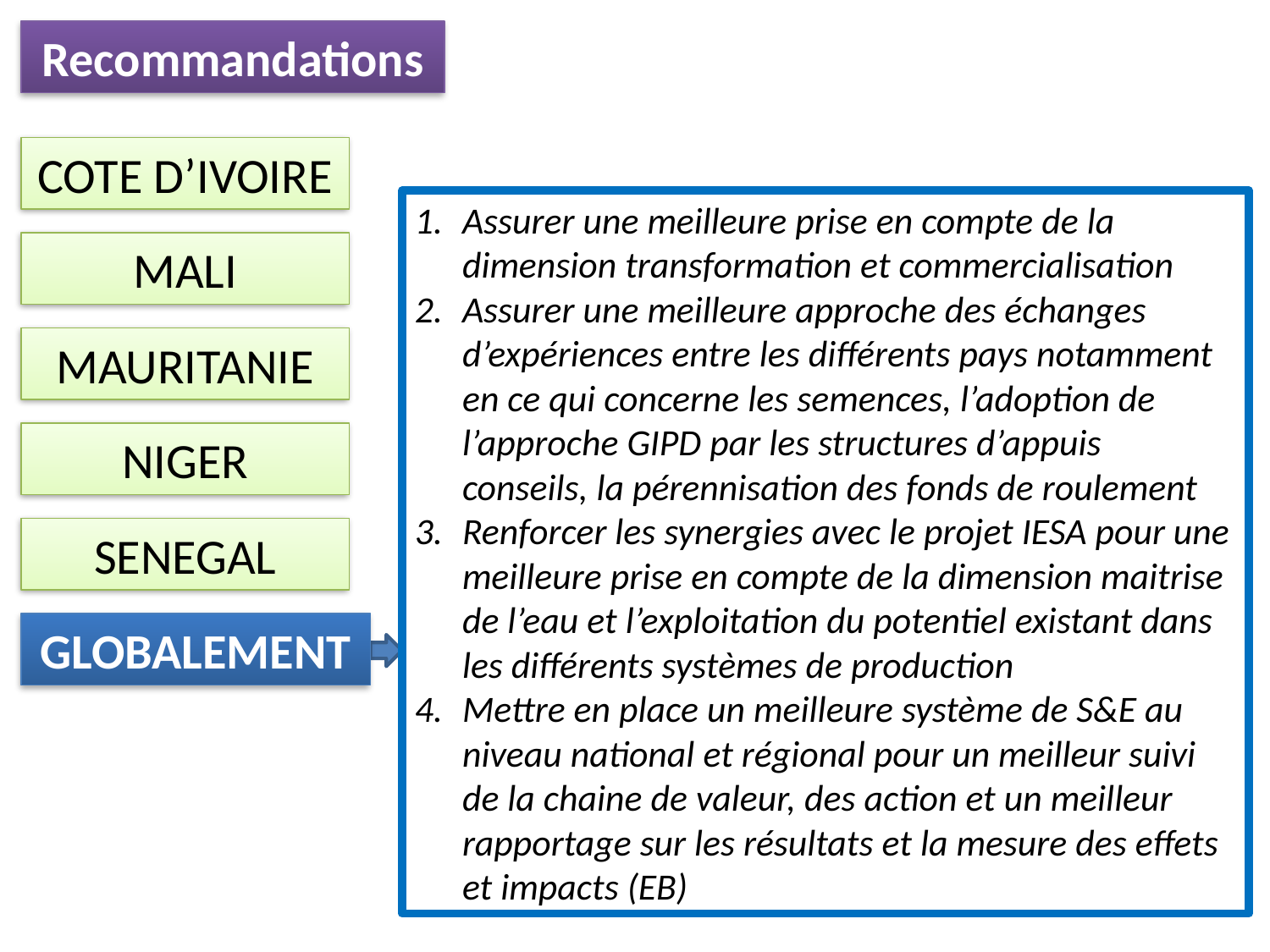

Recommandations
COTE D’IVOIRE
Assurer une meilleure prise en compte de la dimension transformation et commercialisation
Assurer une meilleure approche des échanges d’expériences entre les différents pays notamment en ce qui concerne les semences, l’adoption de l’approche GIPD par les structures d’appuis conseils, la pérennisation des fonds de roulement
Renforcer les synergies avec le projet IESA pour une meilleure prise en compte de la dimension maitrise de l’eau et l’exploitation du potentiel existant dans les différents systèmes de production
Mettre en place un meilleure système de S&E au niveau national et régional pour un meilleur suivi de la chaine de valeur, des action et un meilleur rapportage sur les résultats et la mesure des effets et impacts (EB)
MALI
MAURITANIE
NIGER
SENEGAL
GLOBALEMENT